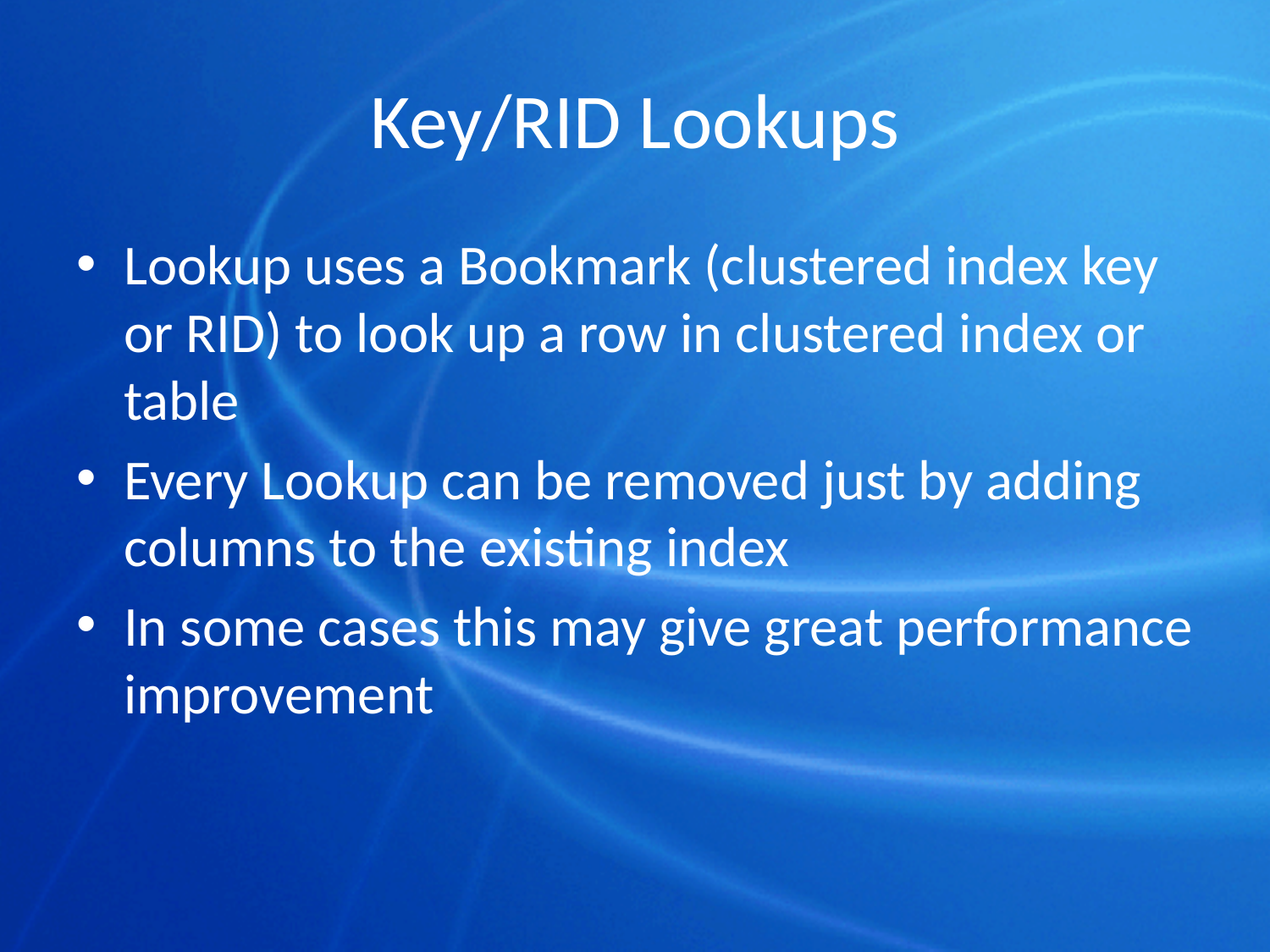

# Key/RID Lookups
Lookup uses a Bookmark (clustered index key or RID) to look up a row in clustered index or table
Every Lookup can be removed just by adding columns to the existing index
In some cases this may give great performance improvement